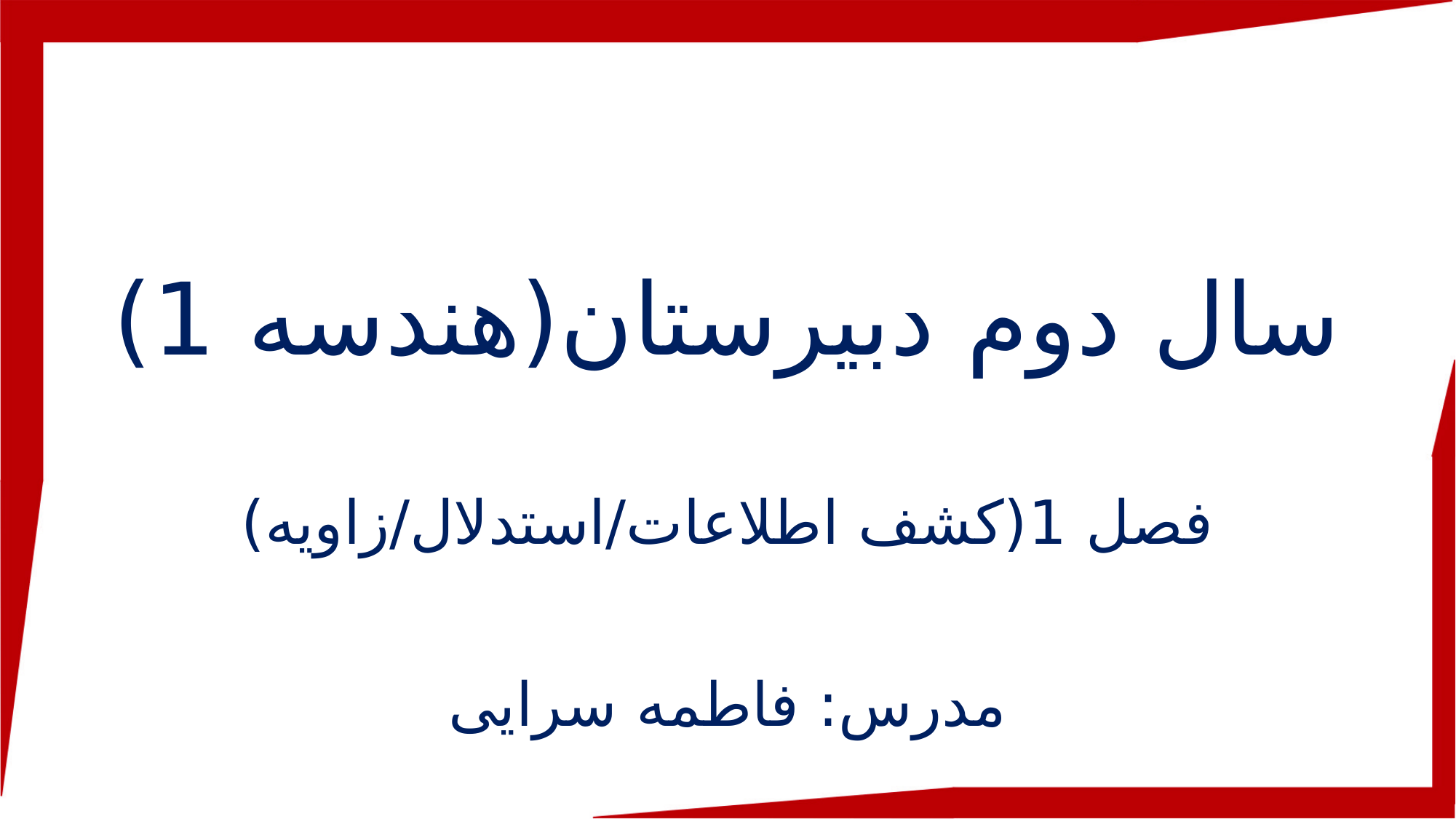

سال دوم دبیرستان(هندسه 1)
فصل 1(کشف اطلاعات/استدلال/زاویه)
مدرس: فاطمه سرایی